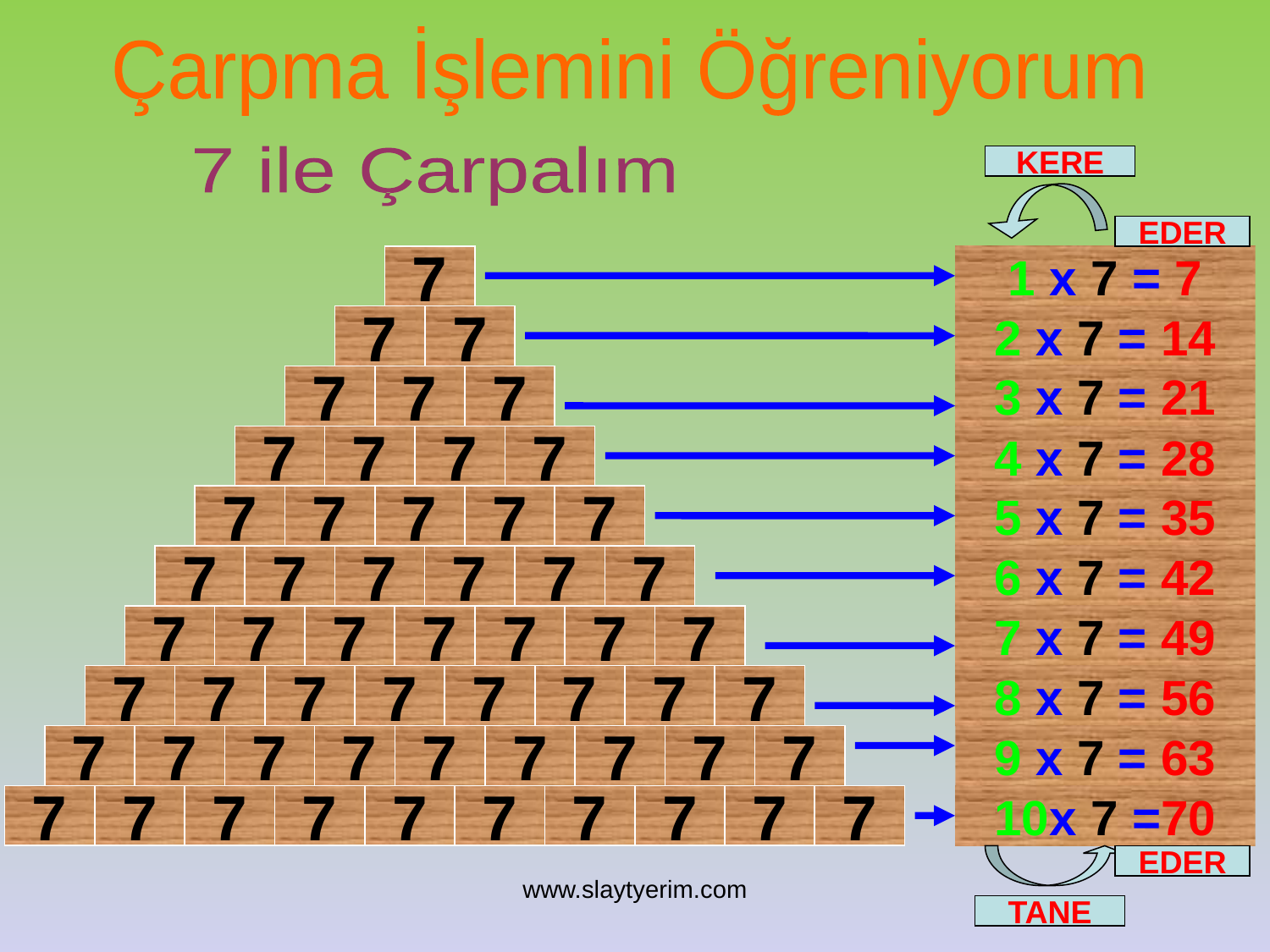

Çarpma İşlemini Öğreniyorum
7 ile Çarpalım
KERE

EDER
1 x 7 = 7
7

2 x 7 = 14
7
7

3 x 7 = 21
7
7
7

4 x 7 = 28
7
7
7
7

5 x 7 = 35
7
7
7
7
7

6 x 7 = 42
7
7
7
7
7
7

7 x 7 = 49
7
7
7
7
7
7
7

8 x 7 = 56
7
7
7
7
7
7
7
7

9 x 7 = 63
7
7
7
7
7
7
7
7
7

7
7
7
7
7
7
7
7
7
7
10x 7 =70

EDER
www.slaytyerim.com
TANE